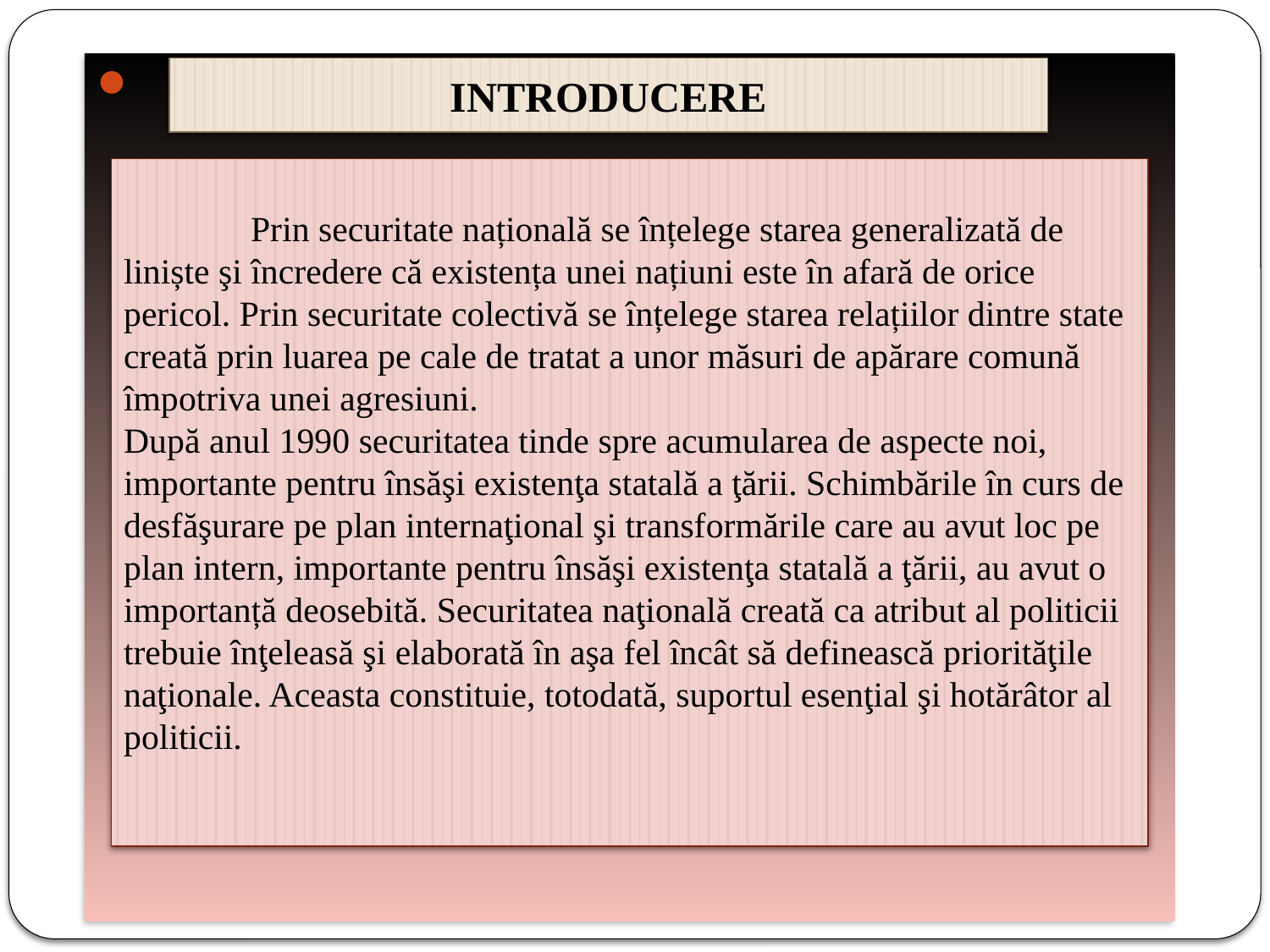

INTRODUCERE

	Prin securitate națională se înțelege starea generalizată de liniște şi încredere că existența unei națiuni este în afară de orice pericol. Prin securitate colectivă se înțelege starea relațiilor dintre state creată prin luarea pe cale de tratat a unor măsuri de apărare comună împotriva unei agresiuni.
După anul 1990 securitatea tinde spre acumularea de aspecte noi, importante pentru însăşi existenţa statală a ţării. Schimbările în curs de desfăşurare pe plan internaţional şi transformările care au avut loc pe plan intern, importante pentru însăşi existenţa statală a ţării, au avut o importanță deosebită. Securitatea naţională creată ca atribut al politicii trebuie înţeleasă şi elaborată în aşa fel încât să definească priorităţile naţionale. Aceasta constituie, totodată, suportul esenţial şi hotărâtor al politicii.